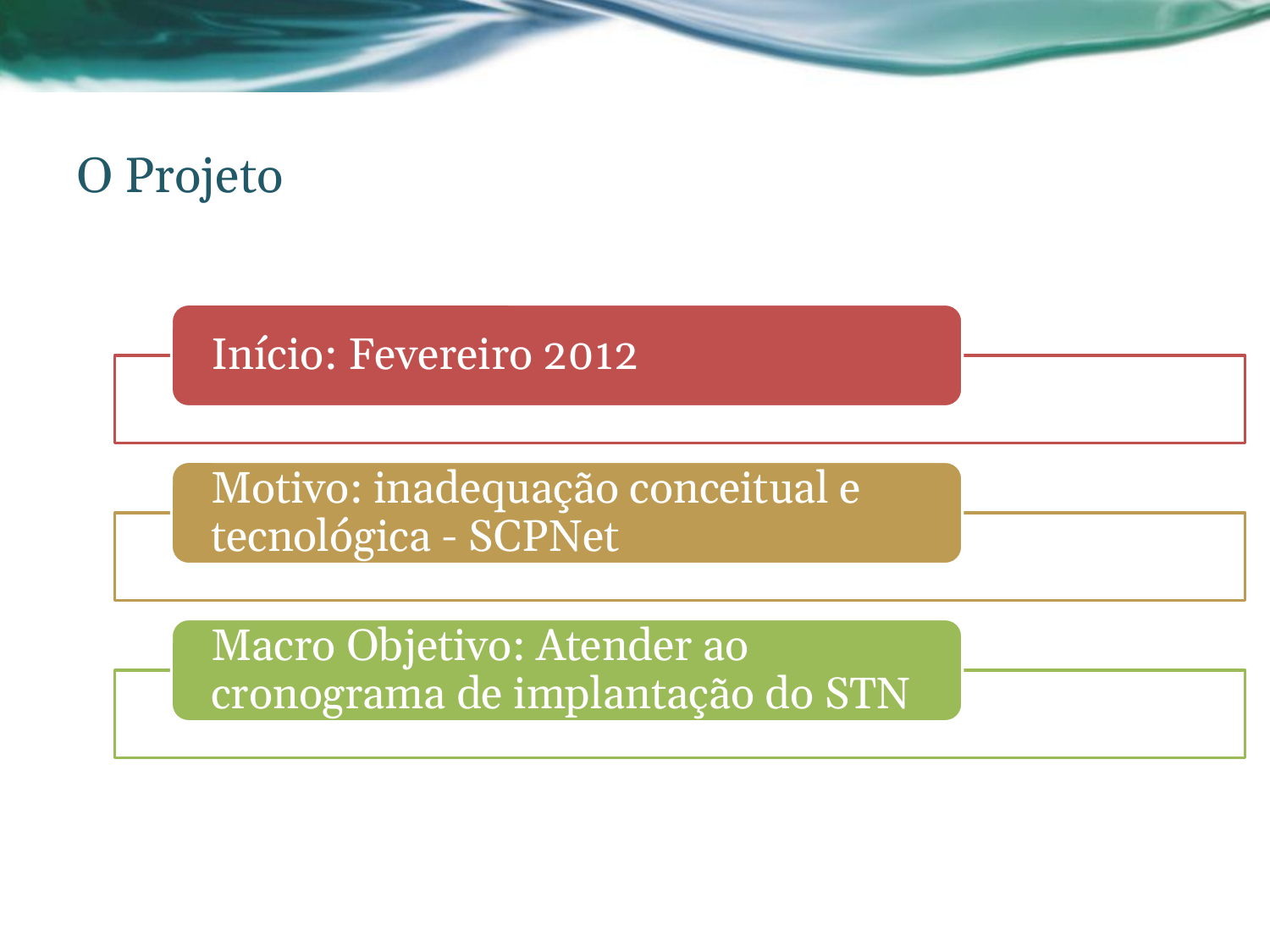

# O Projeto
Início: Fevereiro 2012
Motivo: inadequação conceitual e tecnológica - SCPNet
Macro Objetivo: Atender ao cronograma de implantação do STN